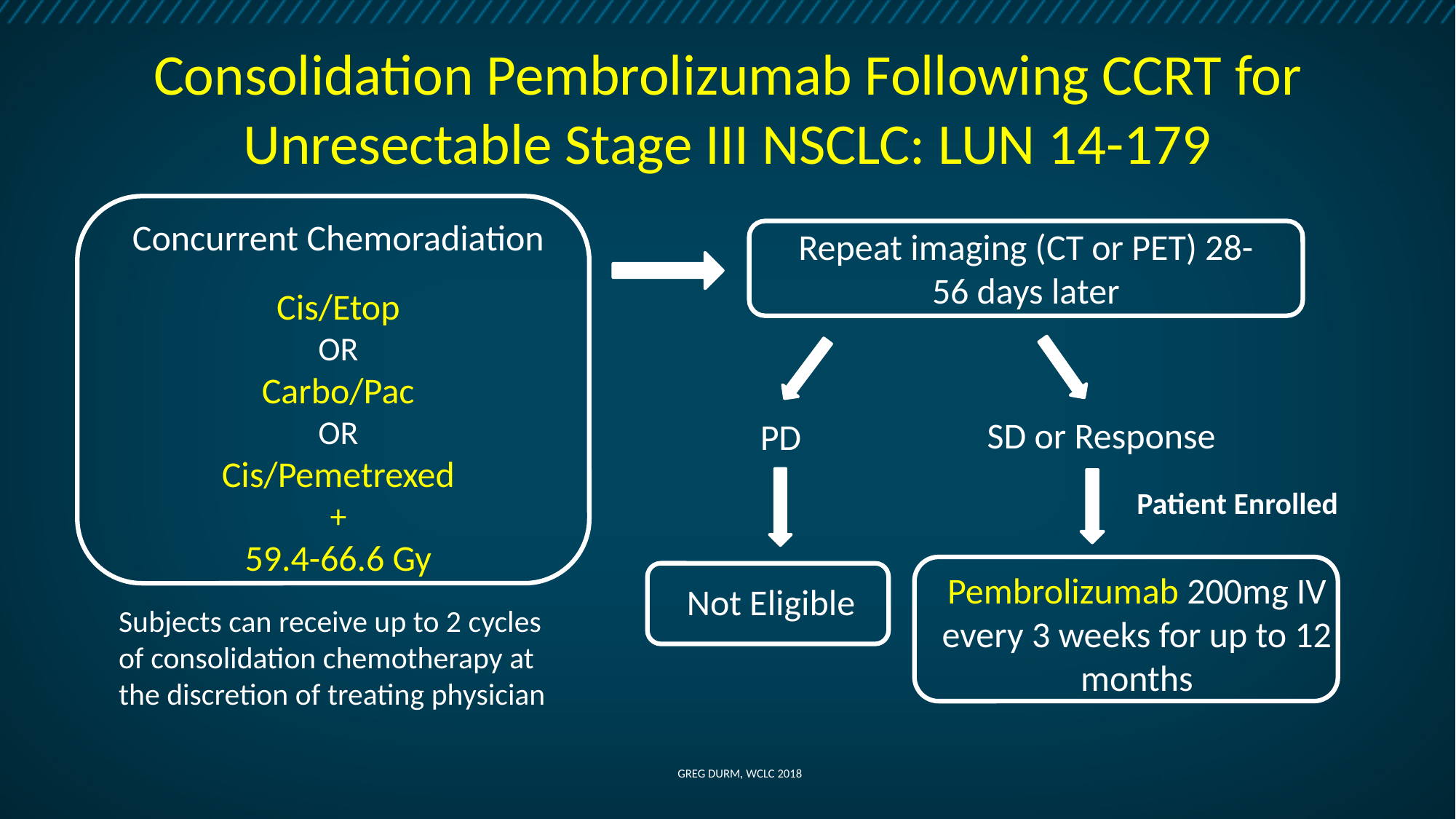

11
# Consolidation Pembrolizumab Following CCRT for Unresectable Stage III NSCLC: LUN 14-179

Concurrent Chemoradiation

Cis/Etop
OR
Carbo/Pac
OR
Cis/Pemetrexed
+
59.4-66.6 Gy

Repeat imaging (CT or PET) 28-56 days later

SD or Response
PD

Pembrolizumab 200mg IV every 3 weeks for up to 12 months

Not Eligible
Subjects can receive up to 2 cycles of consolidation chemotherapy at the discretion of treating physician
Patient Enrolled
Greg Durm, WCLC 2018